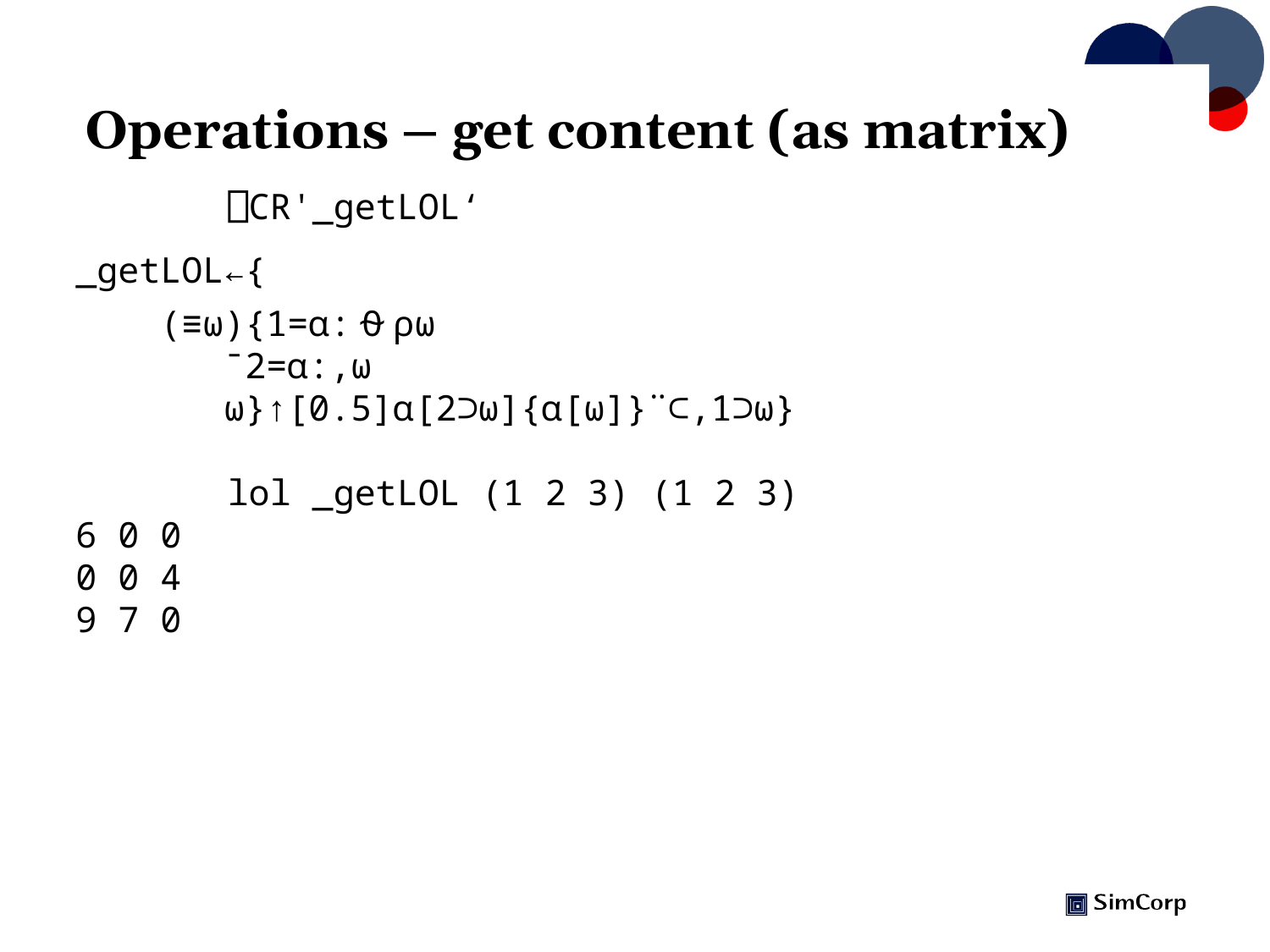

# Operations – get content (as matrix)
		⎕CR'_getLOL‘
_getLOL←{
    (≡⍵){1=⍺:⍬⍴⍵
       ¯2=⍺:,⍵
       ⍵}↑[0.5]⍺[2⊃⍵]{⍺[⍵]}¨⊂,1⊃⍵}

 		lol _getLOL (1 2 3) (1 2 3)
6 0 0
0 0 4
9 7 0